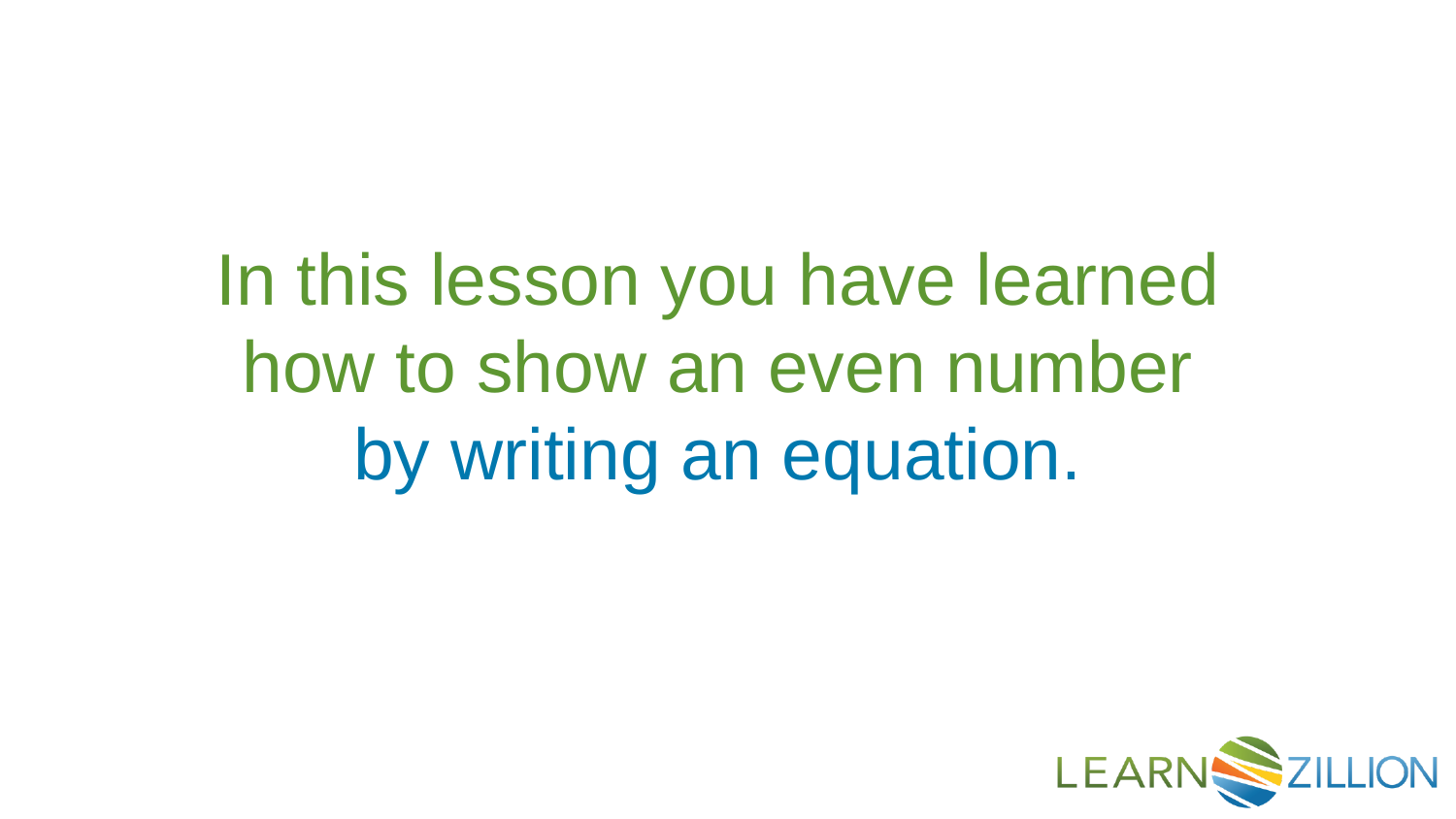

In this lesson you have learned
how to show an even number
by writing an equation.